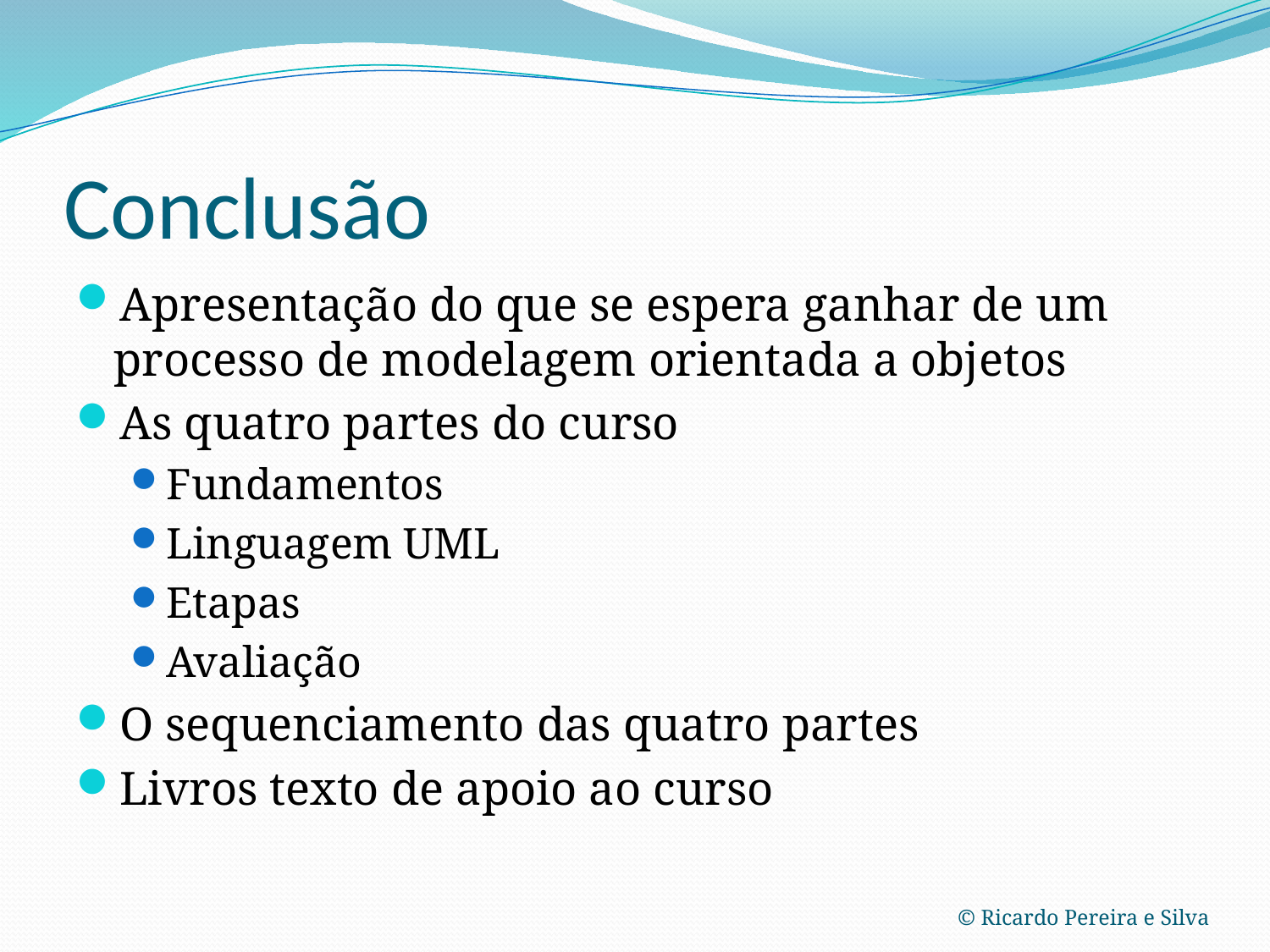

# Conclusão
Apresentação do que se espera ganhar de um processo de modelagem orientada a objetos
As quatro partes do curso
Fundamentos
Linguagem UML
Etapas
Avaliação
O sequenciamento das quatro partes
Livros texto de apoio ao curso

© Ricardo Pereira e Silva